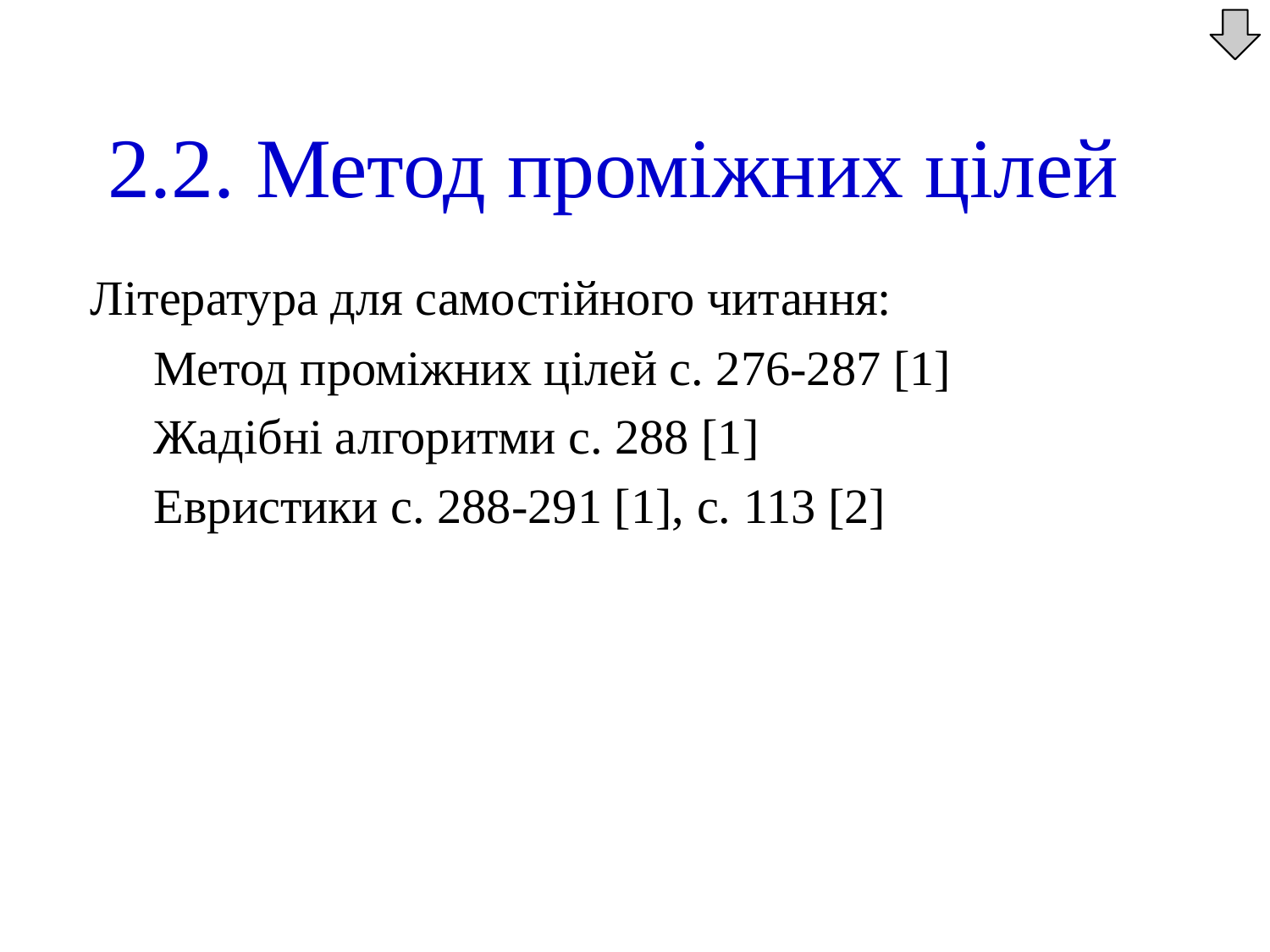

2.2. Метод проміжних цілей

Література для самостійного читання:
Метод проміжних цілей с. 276-287 [1]
Жадібні алгоритми с. 288 [1]
Евристики с. 288-291 [1], с. 113 [2]